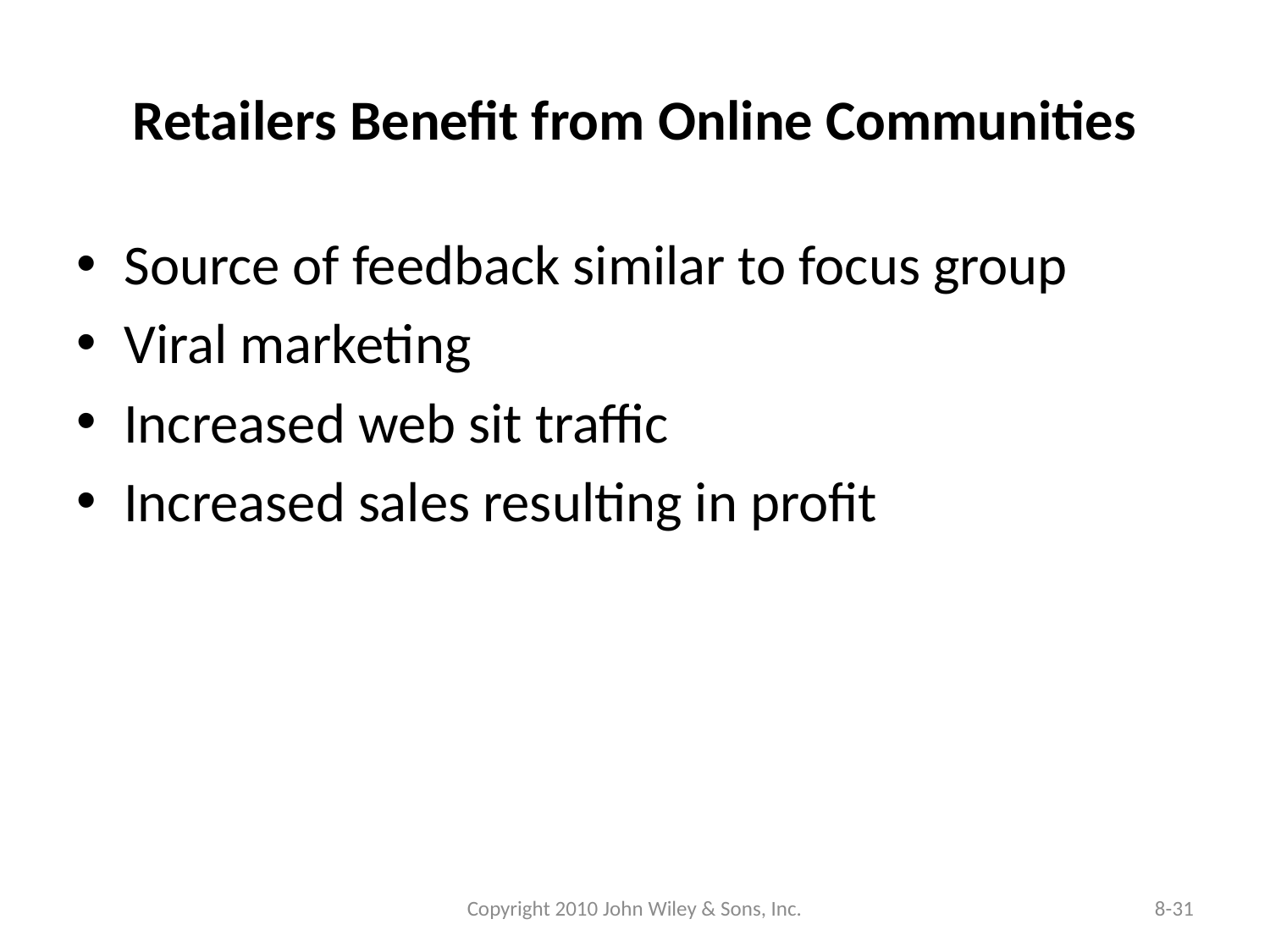

# Retailers Benefit from Online Communities
Source of feedback similar to focus group
Viral marketing
Increased web sit traffic
Increased sales resulting in profit
Copyright 2010 John Wiley & Sons, Inc.
8-31